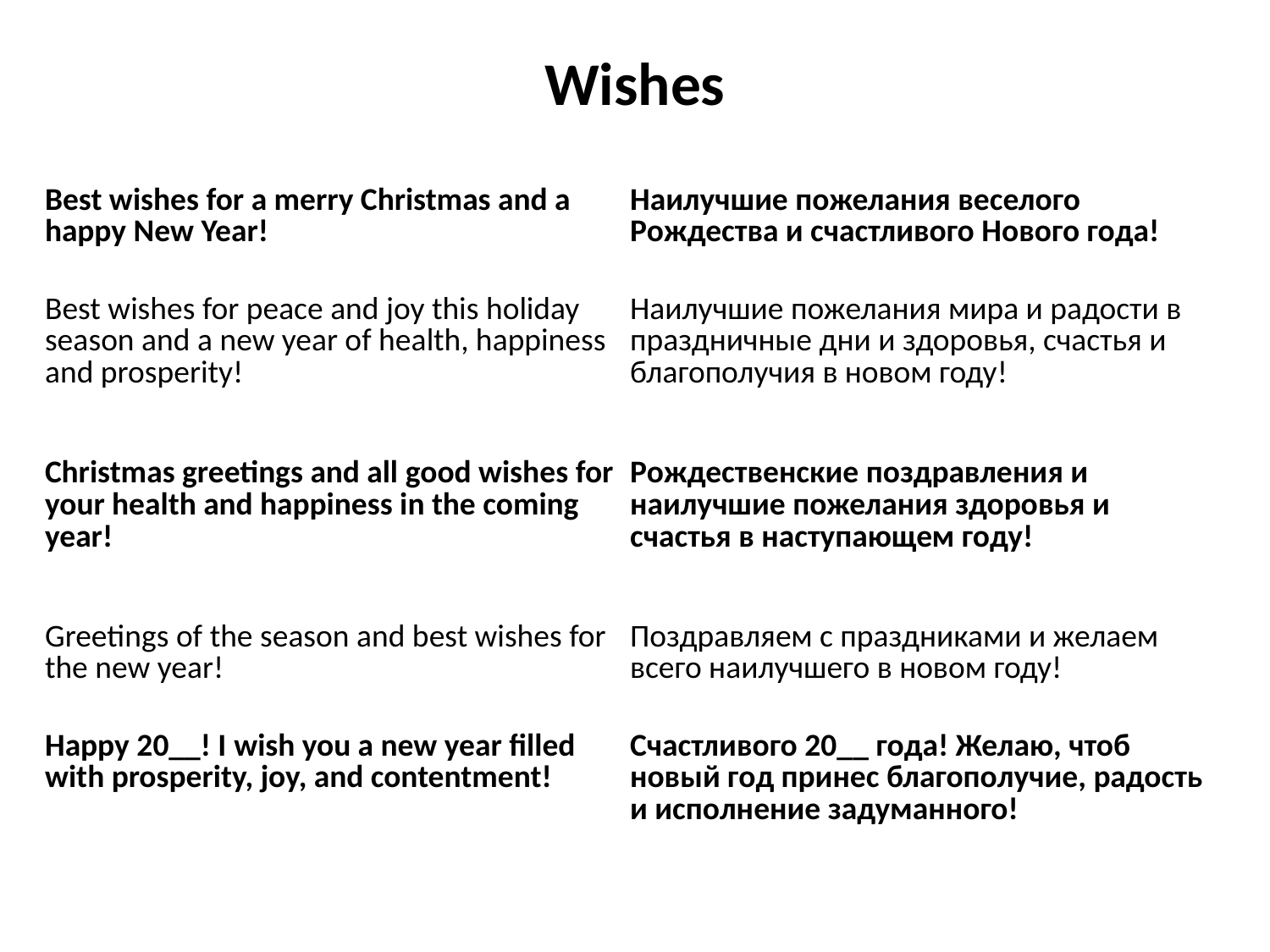

# Wishes
| Best wishes for a merry Christmas and a happy New Year! | Наилучшие пожелания веселого Рождества и счастливого Нового года! |
| --- | --- |
| Best wishes for peace and joy this holiday season and a new year of health, happiness and prosperity! | Наилучшие пожелания мира и радости в праздничные дни и здоровья, счастья и благополучия в новом году! |
| Christmas greetings and all good wishes for your health and happiness in the coming year! | Рождественские поздравления и наилучшие пожелания здоровья и счастья в наступающем году! |
| Greetings of the season and best wishes for the new year! | Поздравляем с праздниками и желаем всего наилучшего в новом году! |
| Happy 20\_\_! I wish you a new year filled with prosperity, joy, and contentment! | Счастливого 20\_\_ года! Желаю, чтоб новый год принес благополучие, радость и исполнение задуманного! |